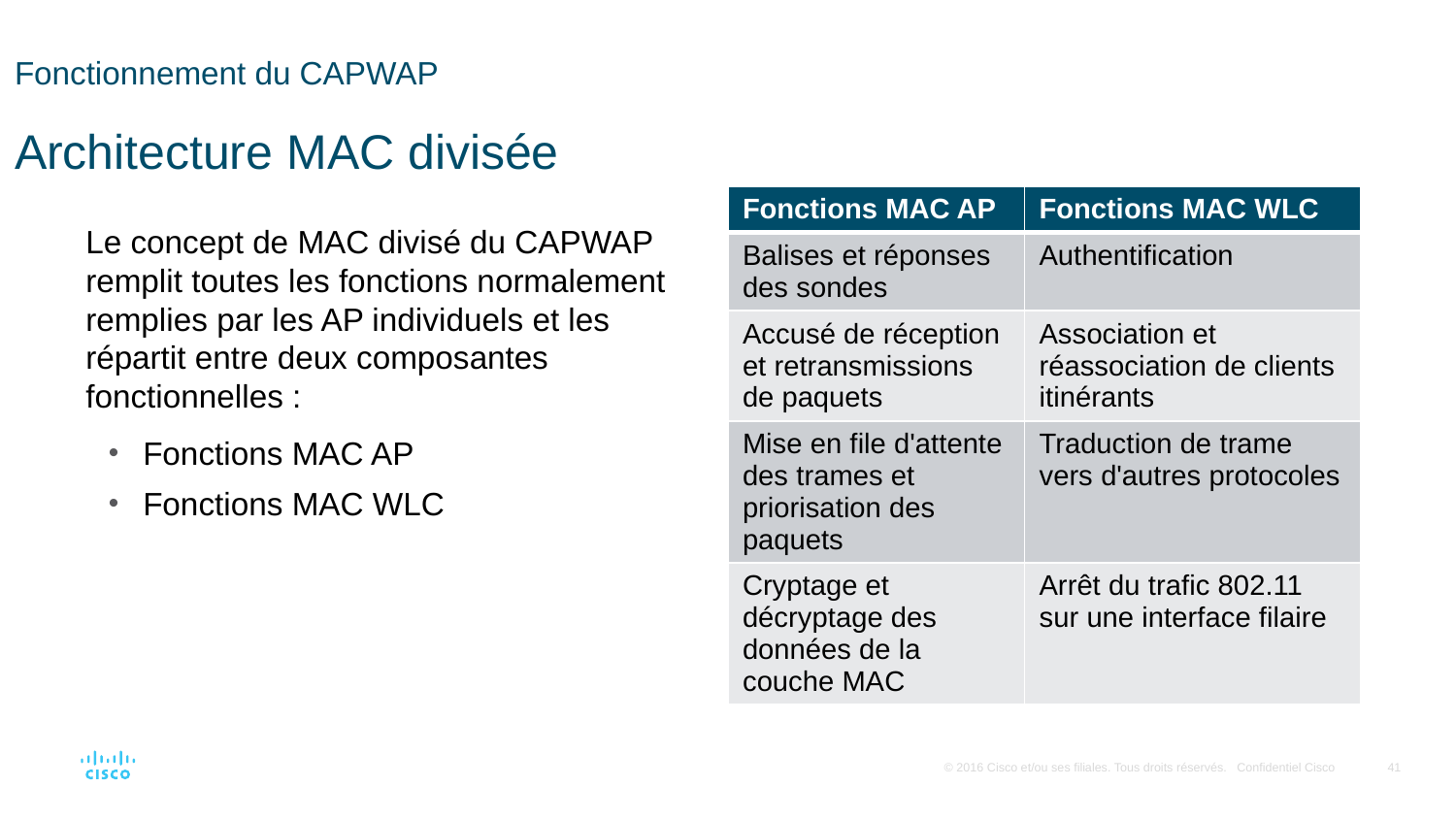

# Fonctionnement du CAPWAP Architecture MAC divisée
| Fonctions MAC AP | Fonctions MAC WLC |
| --- | --- |
| Balises et réponses des sondes | Authentification |
| Accusé de réception et retransmissions de paquets | Association et réassociation de clients itinérants |
| Mise en file d'attente des trames et priorisation des paquets | Traduction de trame vers d'autres protocoles |
| Cryptage et décryptage des données de la couche MAC | Arrêt du trafic 802.11 sur une interface filaire |
Le concept de MAC divisé du CAPWAP remplit toutes les fonctions normalement remplies par les AP individuels et les répartit entre deux composantes fonctionnelles :
Fonctions MAC AP
Fonctions MAC WLC